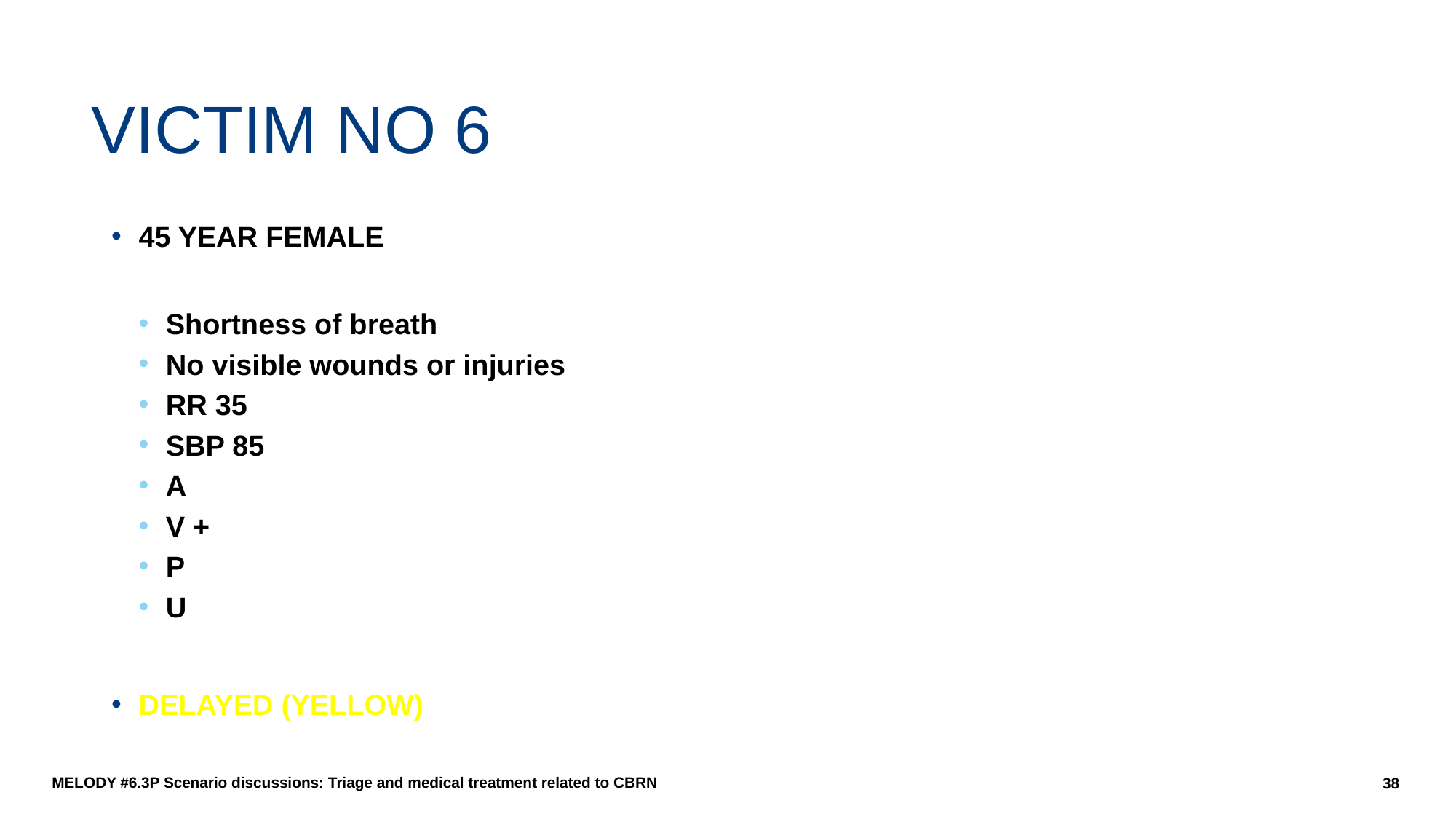

# VICTIM NO 6
45 YEAR FEMALE

Shortness of breath
No visible wounds or injuries
RR 35
SBP 85
A
V +
P
U

DELAYED (YELLOW)

MELODY #6.3P Scenario discussions: Triage and medical treatment related to CBRN
38